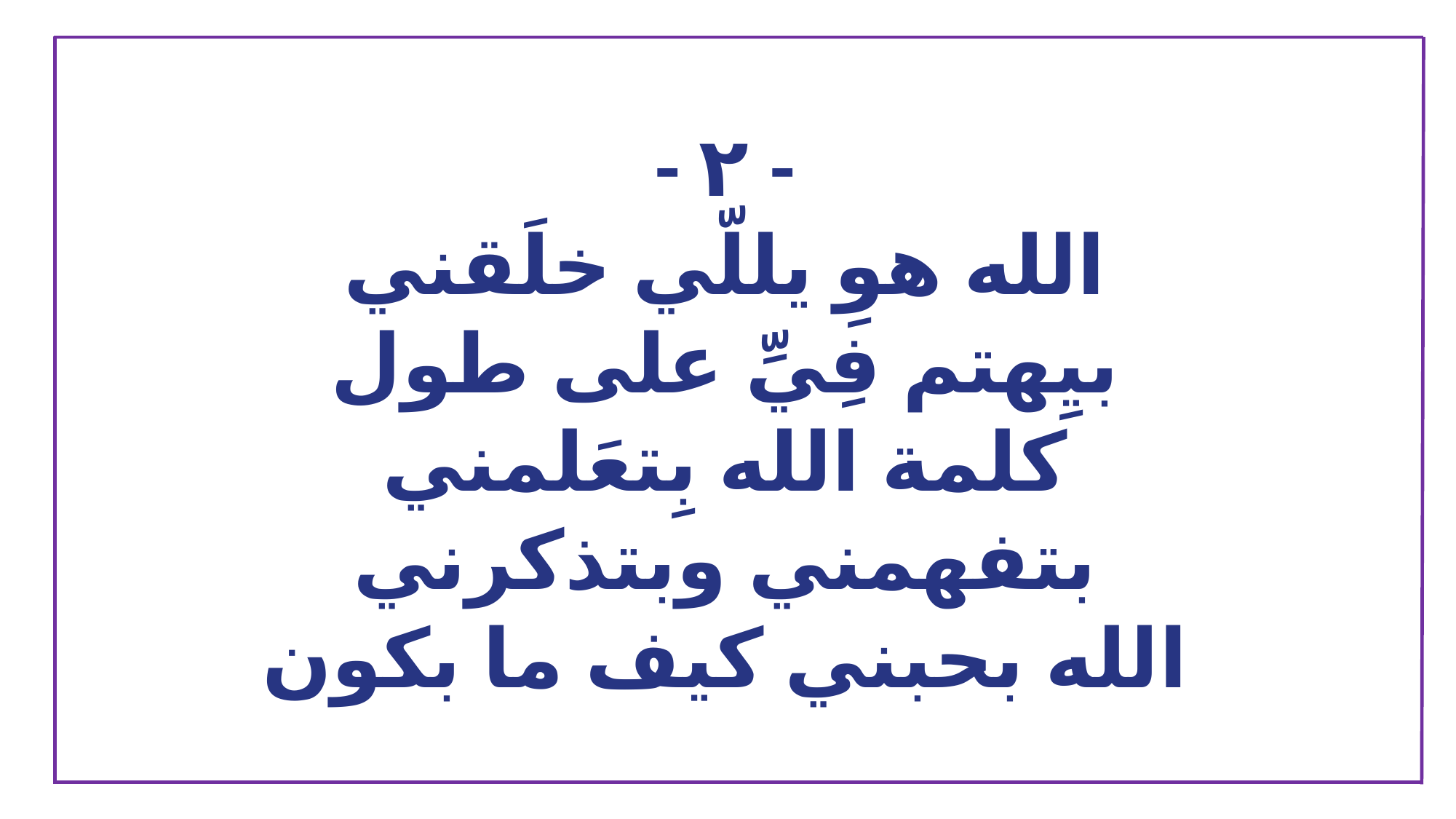

- ٢ -
الله هوِ يللّي خلَقني
بيِهتم فِيِّ على طول
كلمة الله بِتعَلمني
بتفهمني وبتذكرني
الله بحبني كيف ما بكون